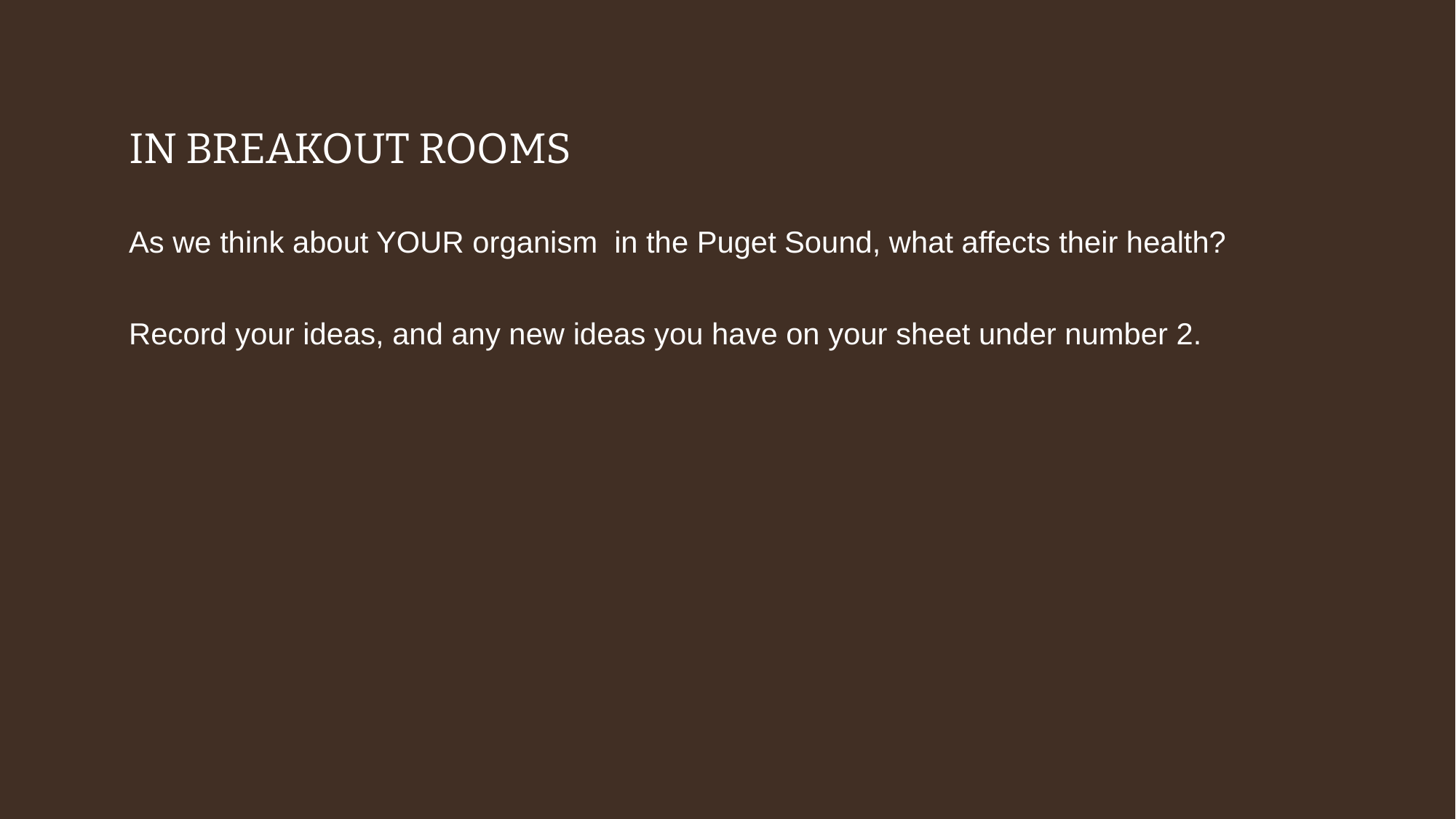

# IN BREAKOUT ROOMS
As we think about YOUR organism  in the Puget Sound, what affects their health?

Record your ideas, and any new ideas you have on your sheet under number 2.